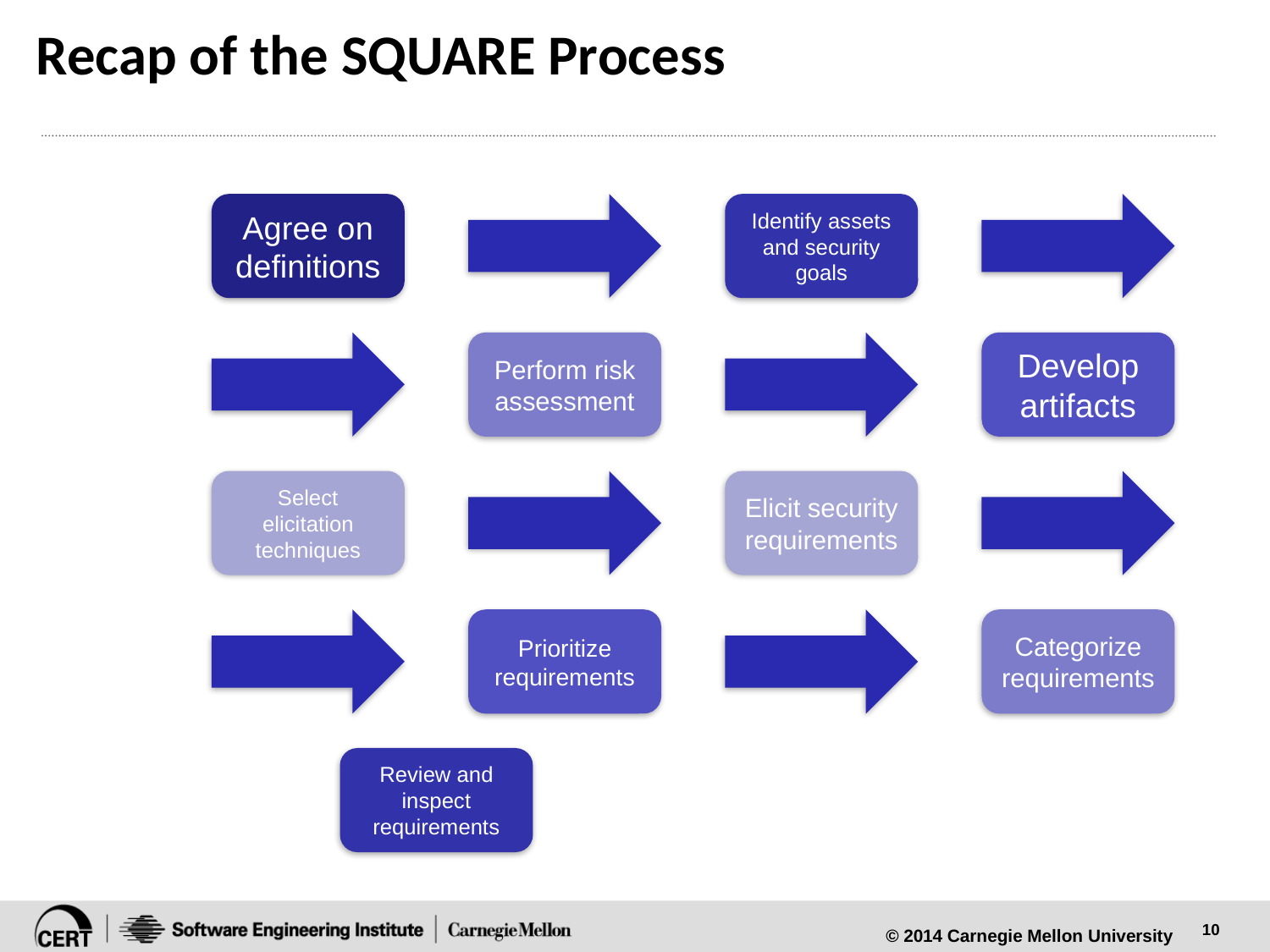

# Recap of the SQUARE Process
Agree on definitions
Select elicitation techniques
Elicit security requirements
Categorize requirements
Prioritize requirements
Review and inspect requirements
Identify assets and security goals
Develop artifacts
Perform risk assessment